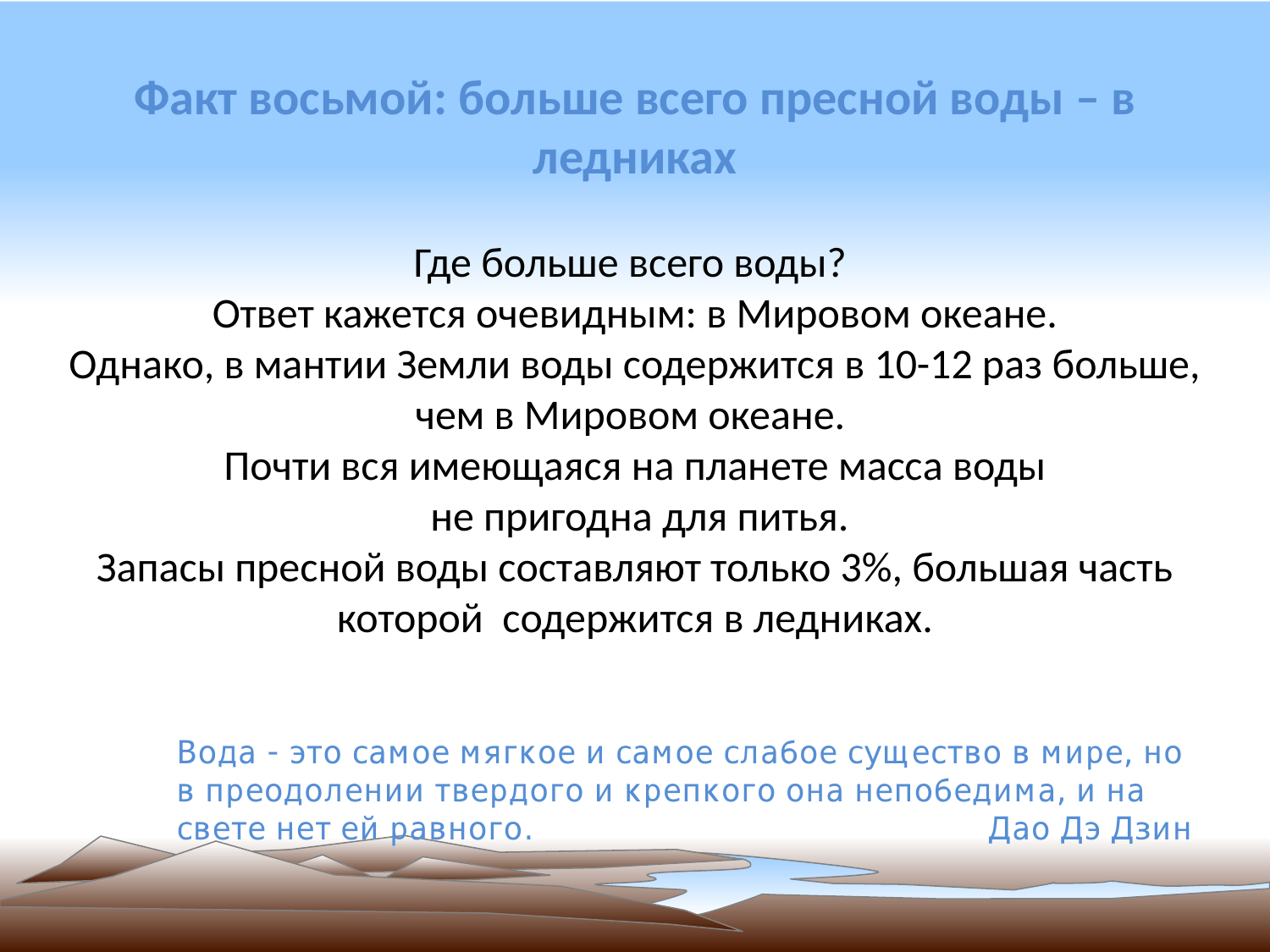

Факт восьмой: больше всего пресной воды – в ледниках

Где больше всего воды?
Ответ кажется очевидным: в Мировом океане.
Однако, в мантии Земли воды содержится в 10-12 раз больше, чем в Мировом океане.
Почти вся имеющаяся на планете масса воды
 не пригодна для питья.
Запасы пресной воды составляют только 3%, большая часть которой  содержится в ледниках.
Вода - это самое мягкое и самое слабое существо в мире, но в преодолении твердого и крепкого она непобедима, и на свете нет ей равного.                                                 Дао Дэ Дзин